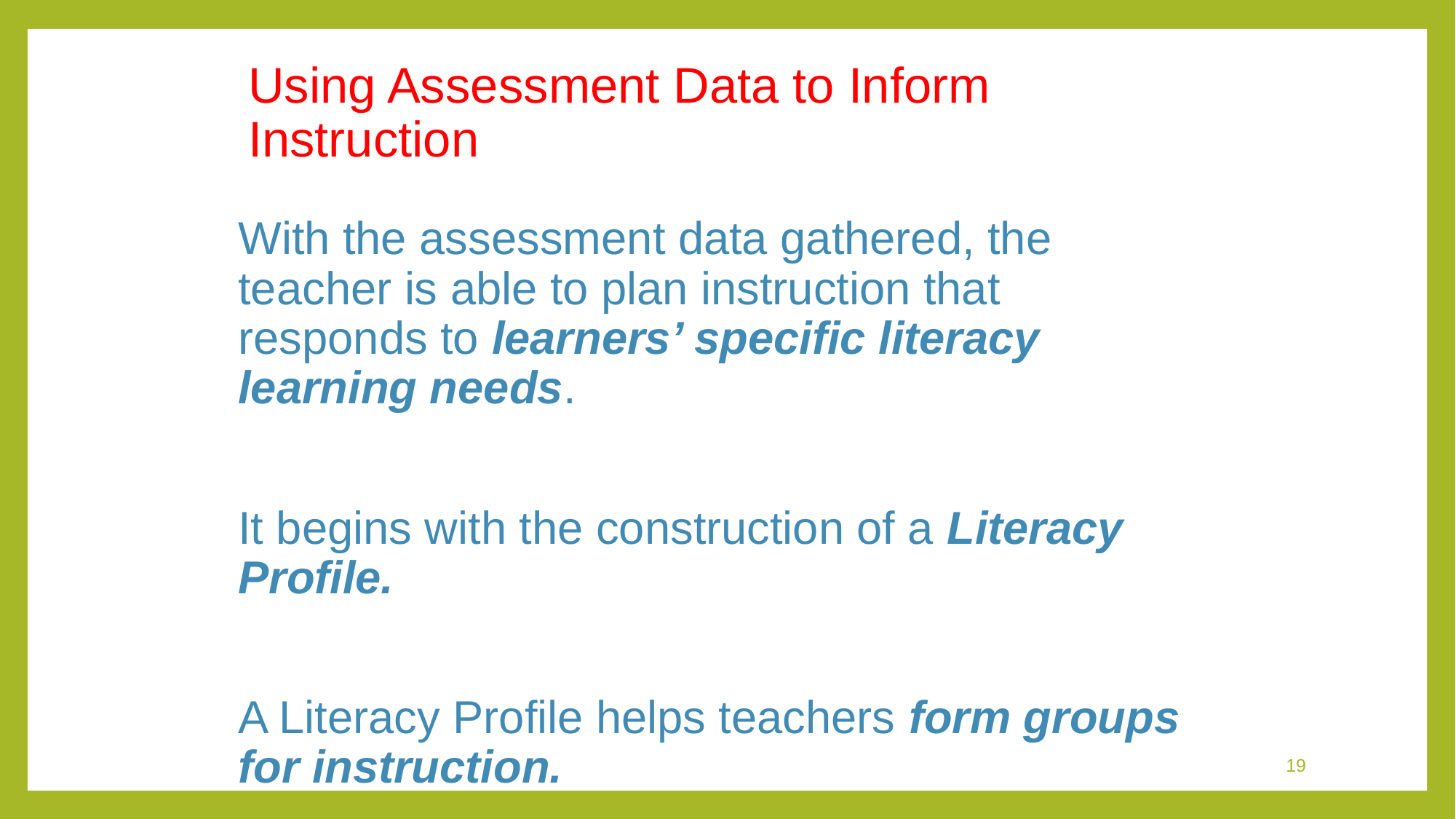

# Using Assessment Data to Inform Instruction
With the assessment data gathered, the teacher is able to plan instruction that responds to learners’ specific literacy learning needs.

It begins with the construction of a Literacy Profile.

A Literacy Profile helps teachers form groups for instruction.
19